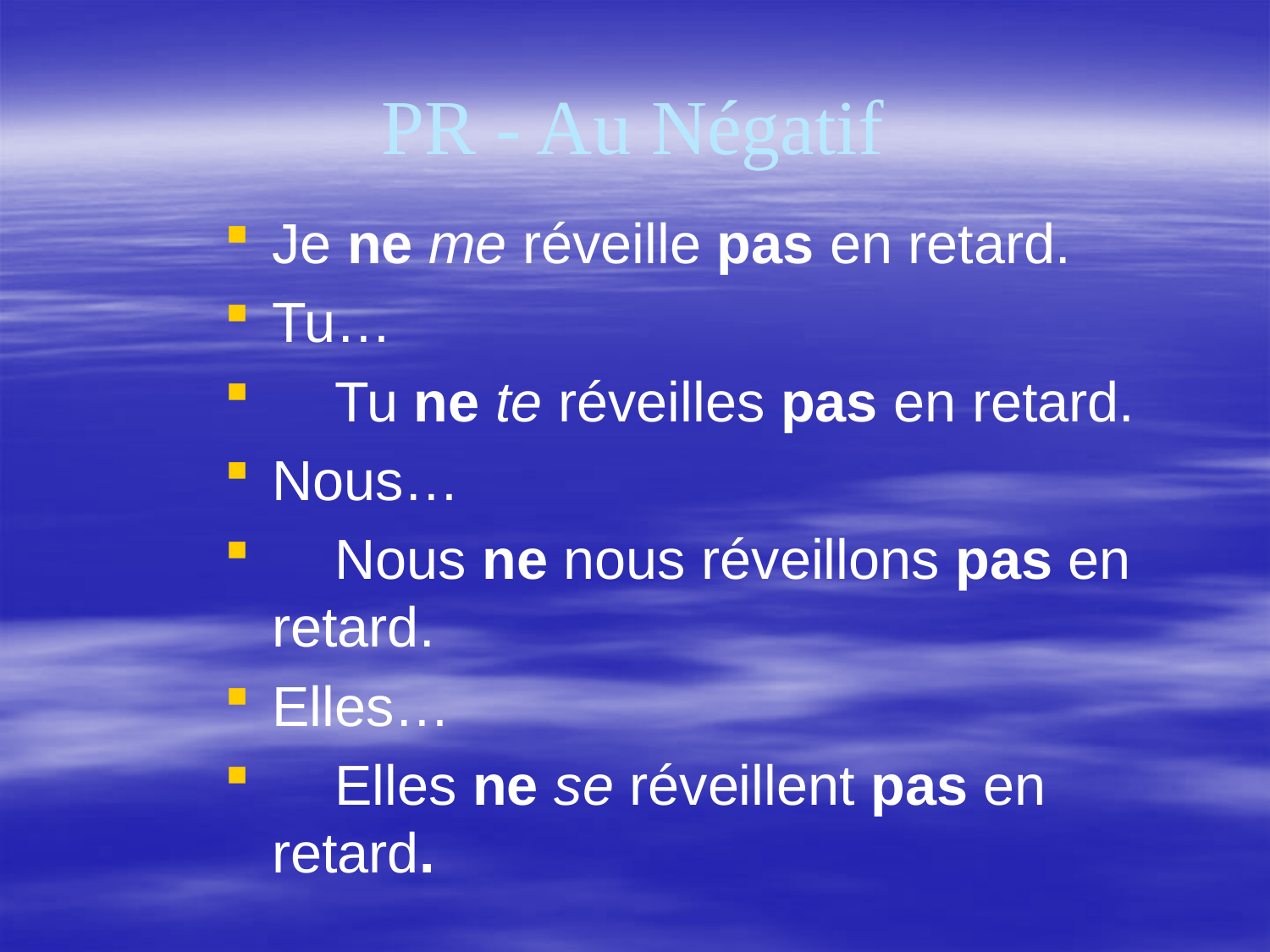

# PR - Au Négatif
Je ne me réveille pas en retard.
Tu…
    Tu ne te réveilles pas en retard.
Nous…
    Nous ne nous réveillons pas en retard.
Elles…
    Elles ne se réveillent pas en retard.